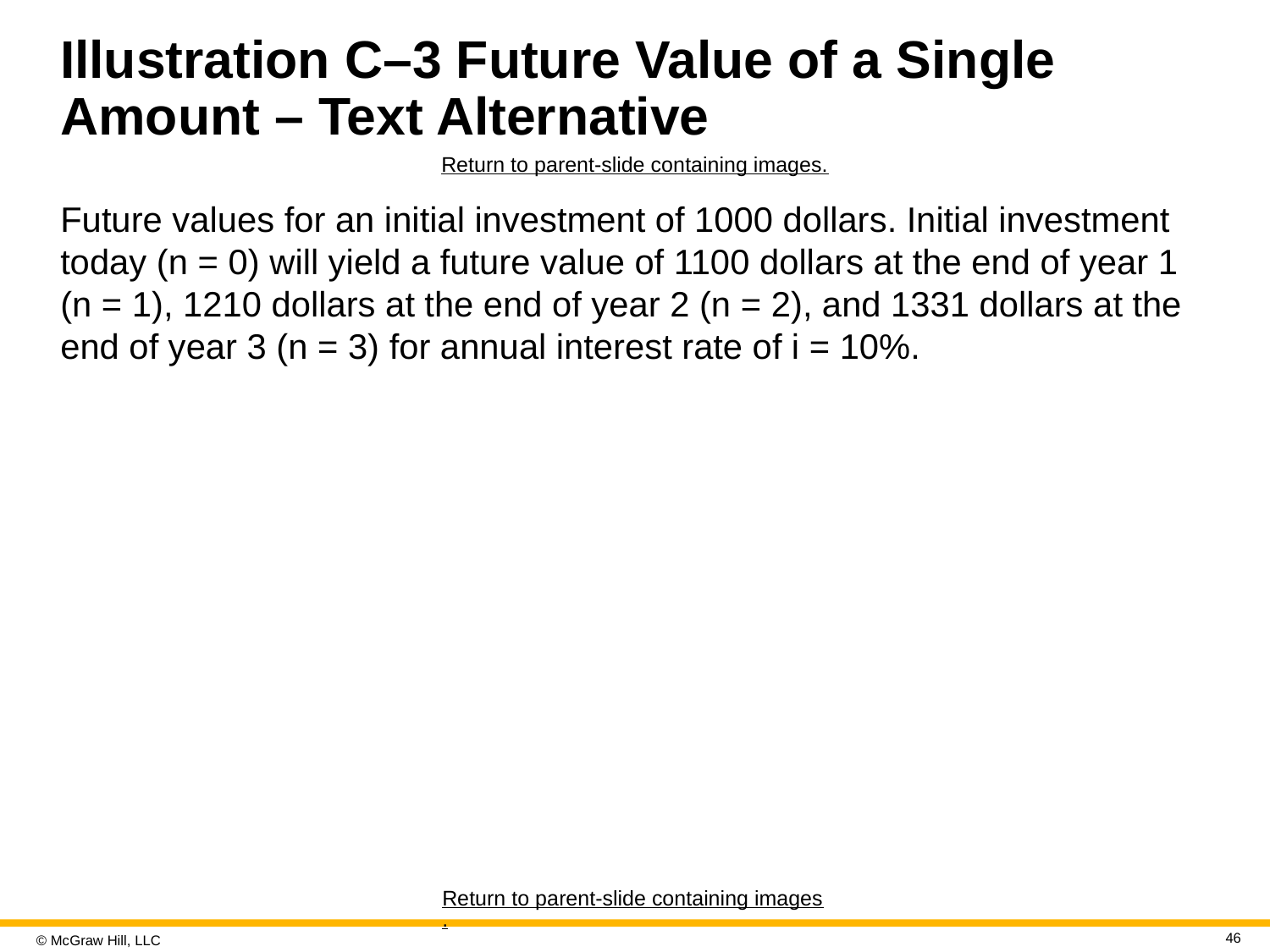

# Illustration C–3 Future Value of a Single Amount – Text Alternative
Return to parent-slide containing images.
Future values for an initial investment of 1000 dollars. Initial investment today (n = 0) will yield a future value of 1100 dollars at the end of year 1 (n = 1), 1210 dollars at the end of year 2 (n = 2), and 1331 dollars at the end of year 3 (n = 3) for annual interest rate of i = 10%.
Return to parent-slide containing images.
46